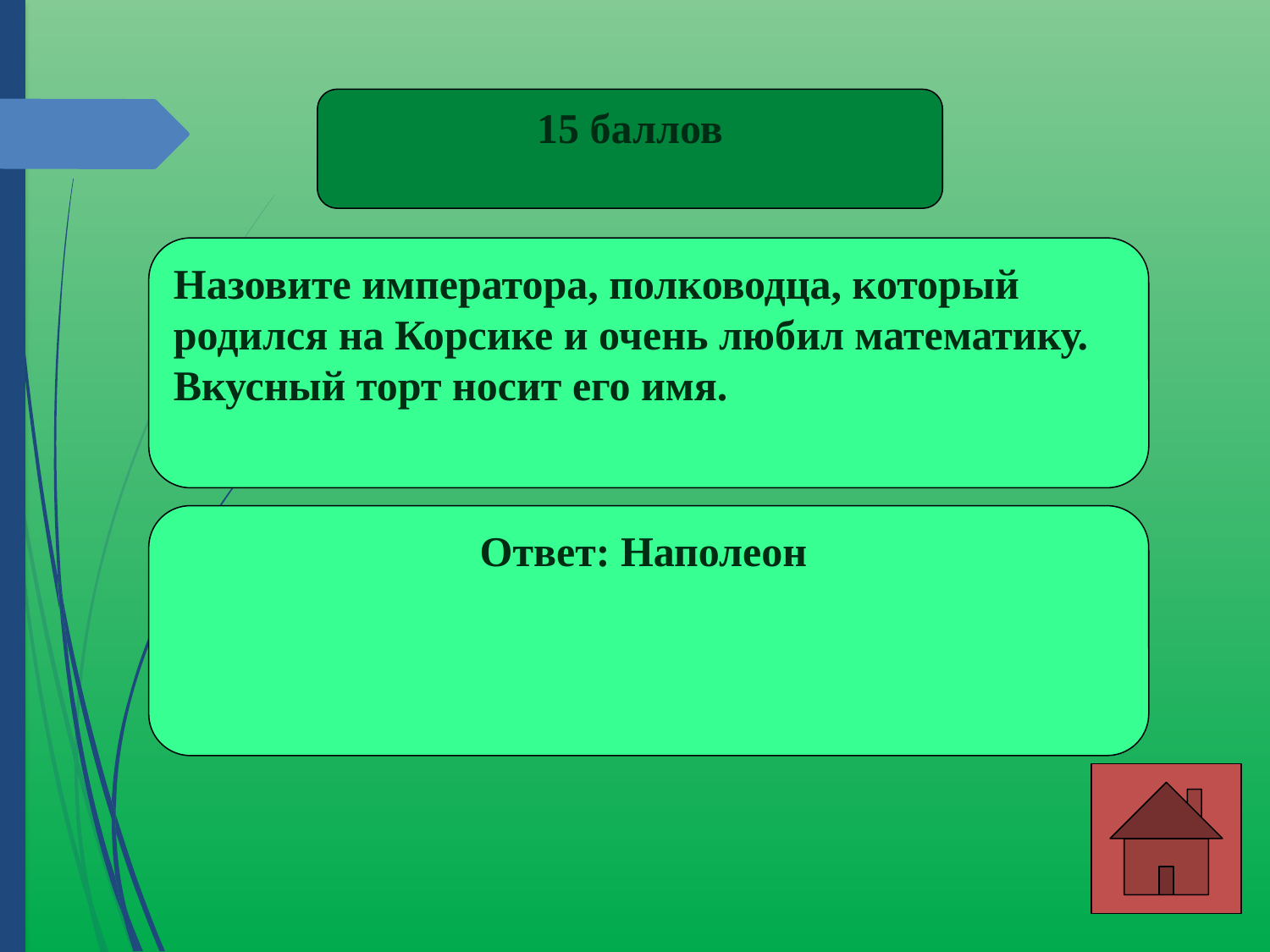

15 баллов
Назовите императора, полководца, который родился на Корсике и очень любил математику. Вкусный торт носит его имя.
Ответ: Наполеон